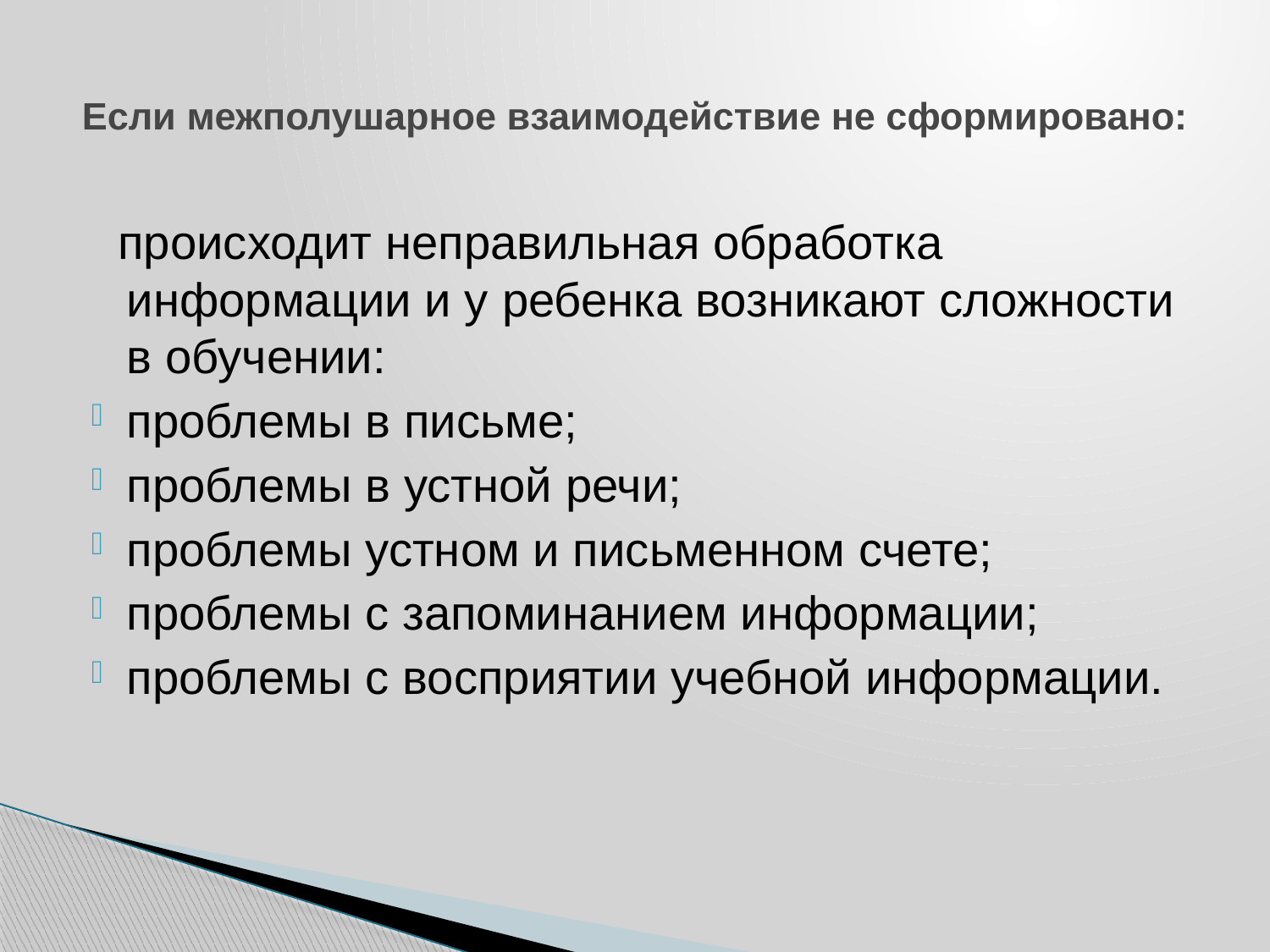

# Если межполушарное взаимодействие не сформировано:
  происходит неправильная обработка информации и у ребенка возникают сложности в обучении:
проблемы в письме;
проблемы в устной речи;
проблемы устном и письменном счете;
проблемы с запоминанием информации;
проблемы с восприятии учебной информации.